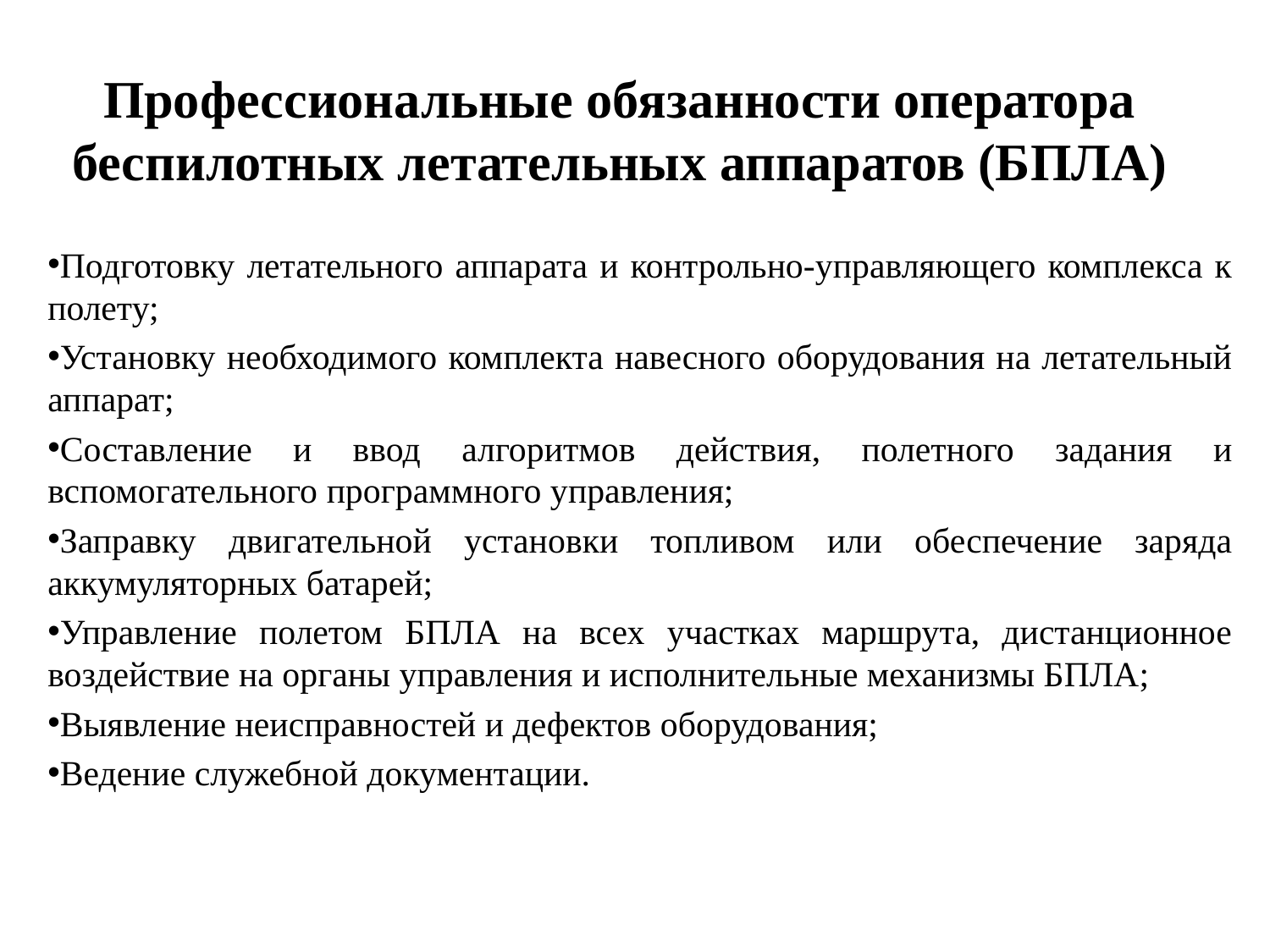

# Профессиональные обязанности оператора беспилотных летательных аппаратов (БПЛА)
Подготовку летательного аппарата и контрольно-управляющего комплекса к полету;
Установку необходимого комплекта навесного оборудования на летательный аппарат;
Составление и ввод алгоритмов действия, полетного задания и вспомогательного программного управления;
Заправку двигательной установки топливом или обеспечение заряда аккумуляторных батарей;
Управление полетом БПЛА на всех участках маршрута, дистанционное воздействие на органы управления и исполнительные механизмы БПЛА;
Выявление неисправностей и дефектов оборудования;
Ведение служебной документации.